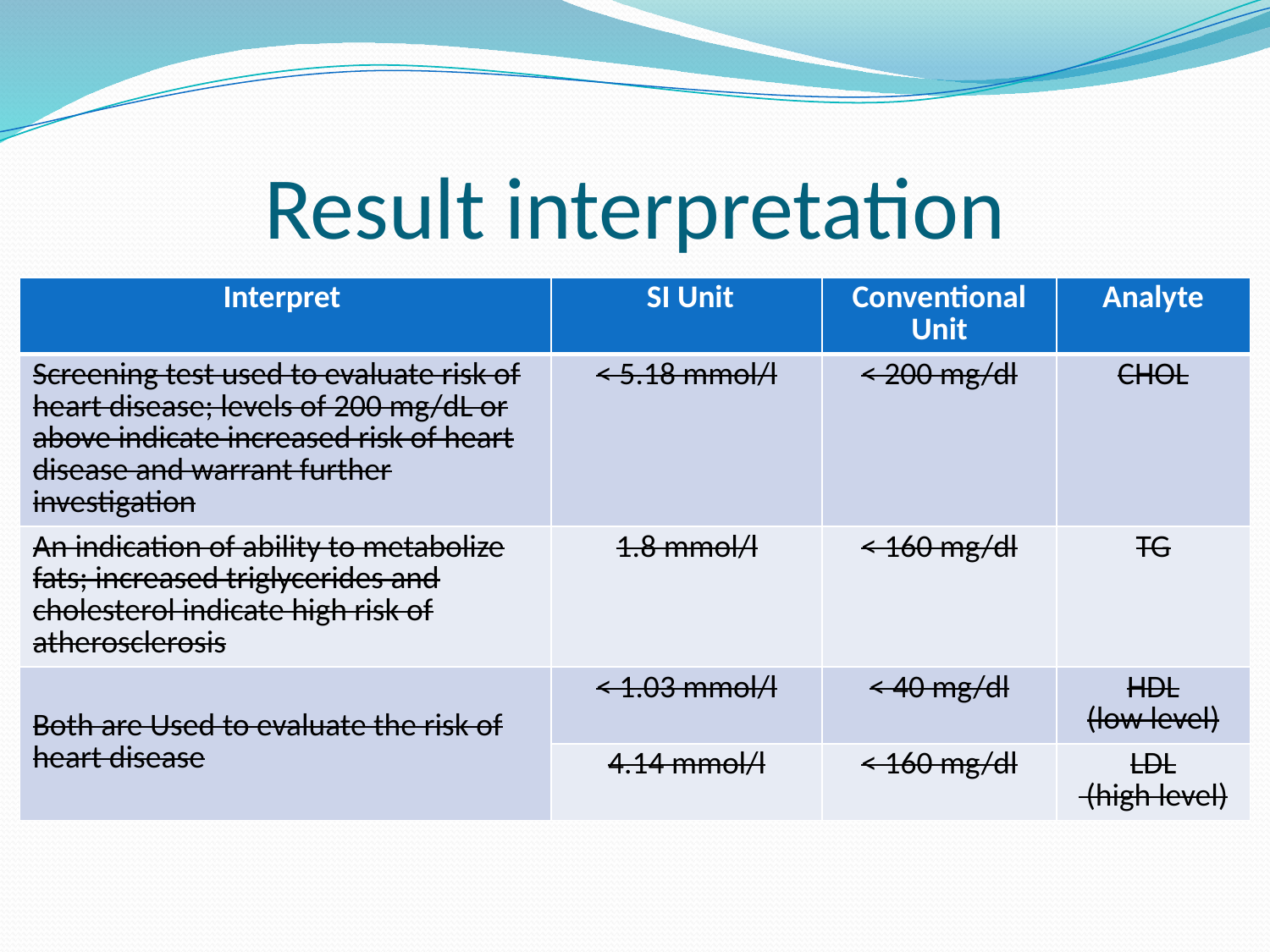

# Result interpretation
| Interpret | SI Unit | Conventional Unit | Analyte |
| --- | --- | --- | --- |
| Screening test used to evaluate risk of heart disease; levels of 200 mg/dL or above indicate increased risk of heart disease and warrant further investigation | < 5.18 mmol/l | < 200 mg/dl | CHOL |
| An indication of ability to metabolize fats; increased triglycerides and cholesterol indicate high risk of atherosclerosis | 1.8 mmol/l | < 160 mg/dl | TG |
| Both are Used to evaluate the risk of heart disease | < 1.03 mmol/l | < 40 mg/dl | HDL (low level) |
|  | 4.14 mmol/l | < 160 mg/dl | LDL (high level) |